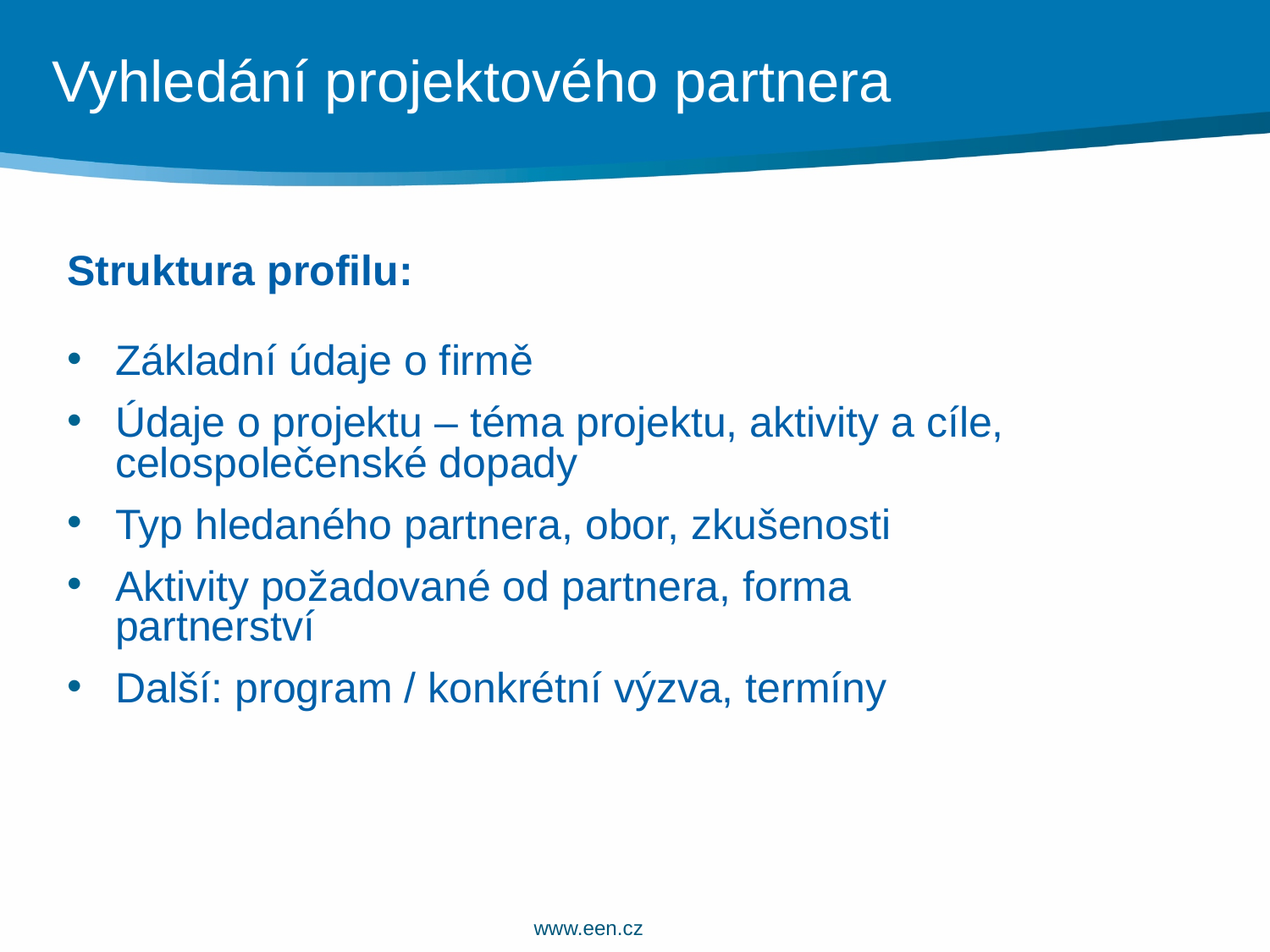

|  |
| --- |
Vyhledání projektového partnera
Struktura profilu:

Základní údaje o firmě
Údaje o projektu – téma projektu, aktivity a cíle, celospolečenské dopady
Typ hledaného partnera, obor, zkušenosti
Aktivity požadované od partnera, forma partnerství
Další: program / konkrétní výzva, termíny